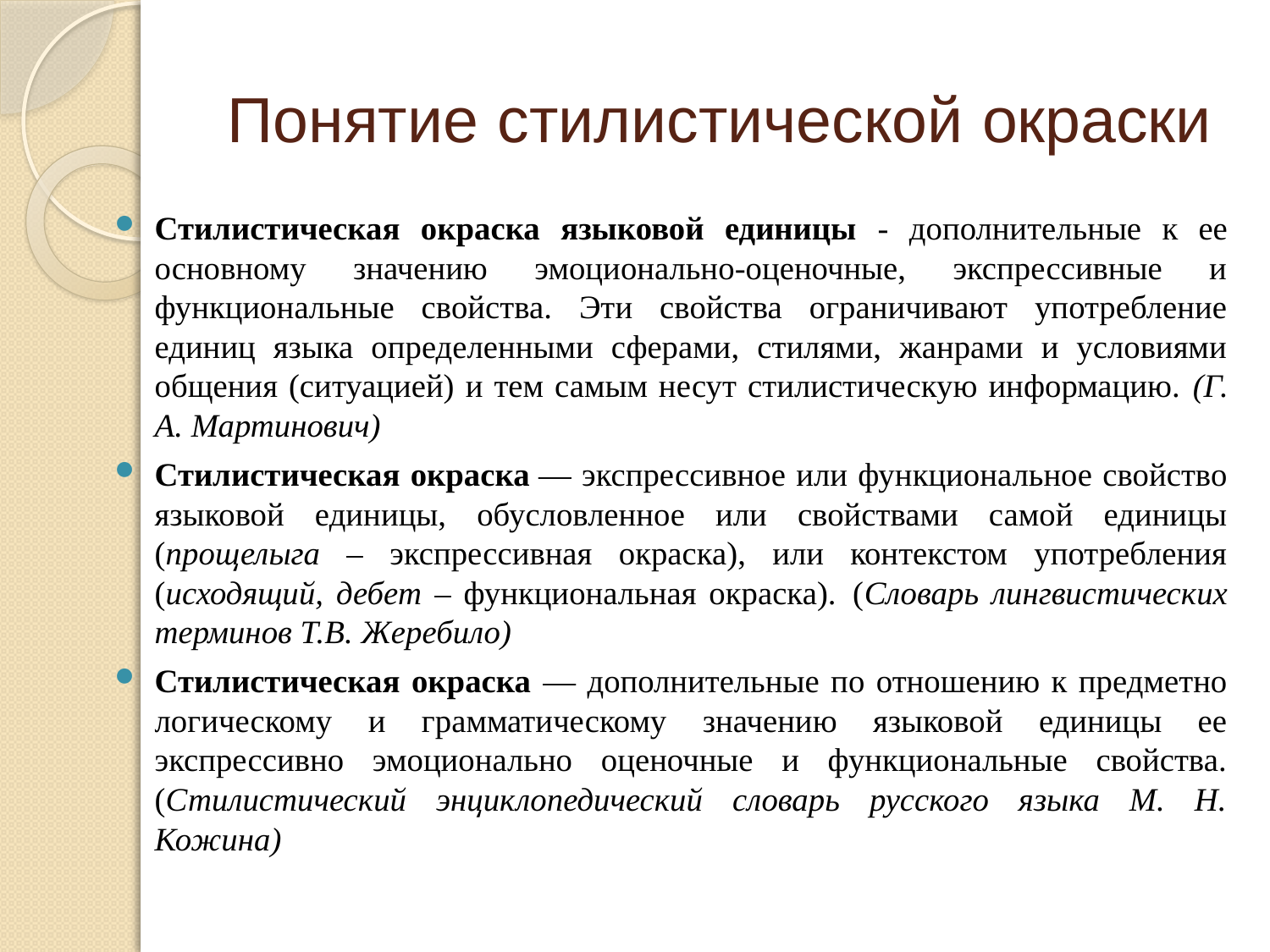

# Понятие стилистической окраски
Стилистическая окраска языковой единицы - дополнительные к ее основному значению эмоционально-оценочные, экспрессивные и функциональные свойства. Эти свойства ограничивают употребление единиц языка определенными сферами, стилями, жанрами и условиями общения (ситуацией) и тем самым несут стилистическую информацию. (Г. А. Мартинович)
Стилистическая окраска — экспрессивное или функциональное свойство языковой единицы, обусловленное или свойствами самой единицы (прощелыга – экспрессивная окраска), или контекстом употребления (исходящий, дебет – функциональная окраска).  (Словарь лингвистических терминов Т.В. Жеребило)
Стилистическая окраска — дополнительные по отношению к предметно логическому и грамматическому значению языковой единицы ее экспрессивно эмоционально оценочные и функциональные свойства. (Стилистический энциклопедический словарь русского языка М. Н. Кожина)